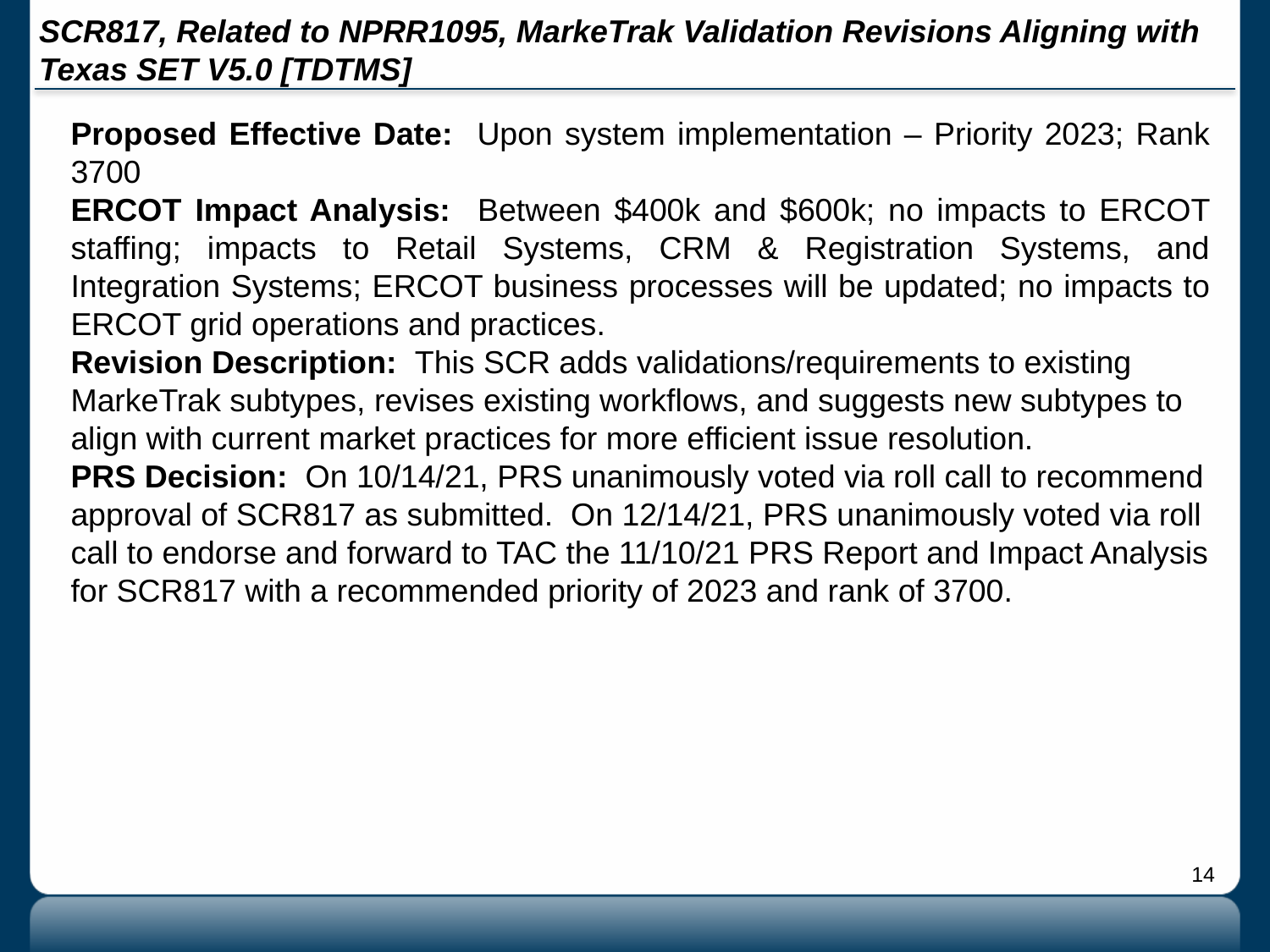

# SCR817, Related to NPRR1095, MarkeTrak Validation Revisions Aligning with Texas SET V5.0 [TDTMS]
Proposed Effective Date:  Upon system implementation – Priority 2023; Rank 3700
ERCOT Impact Analysis:  Between $400k and $600k; no impacts to ERCOT staffing; impacts to Retail Systems, CRM & Registration Systems, and Integration Systems; ERCOT business processes will be updated; no impacts to ERCOT grid operations and practices.
Revision Description:  This SCR adds validations/requirements to existing MarkeTrak subtypes, revises existing workflows, and suggests new subtypes to align with current market practices for more efficient issue resolution.
PRS Decision:  On 10/14/21, PRS unanimously voted via roll call to recommend approval of SCR817 as submitted.  On 12/14/21, PRS unanimously voted via roll call to endorse and forward to TAC the 11/10/21 PRS Report and Impact Analysis for SCR817 with a recommended priority of 2023 and rank of 3700.